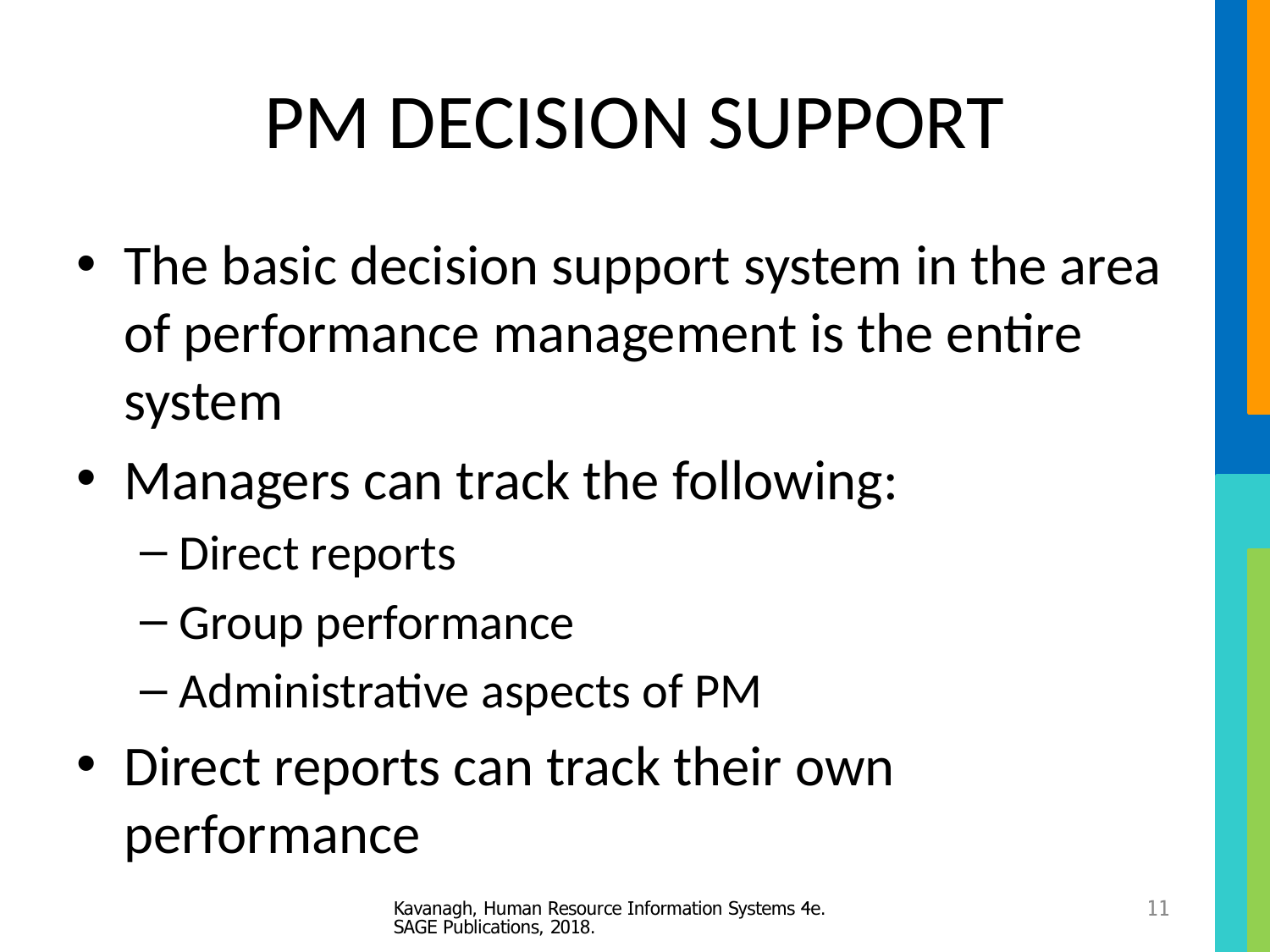

# PM DECISION SUPPORT
The basic decision support system in the area of performance management is the entire system
Managers can track the following:
Direct reports
Group performance
Administrative aspects of PM
Direct reports can track their own performance
Kavanagh, Human Resource Information Systems 4e. SAGE Publications, 2018.
11